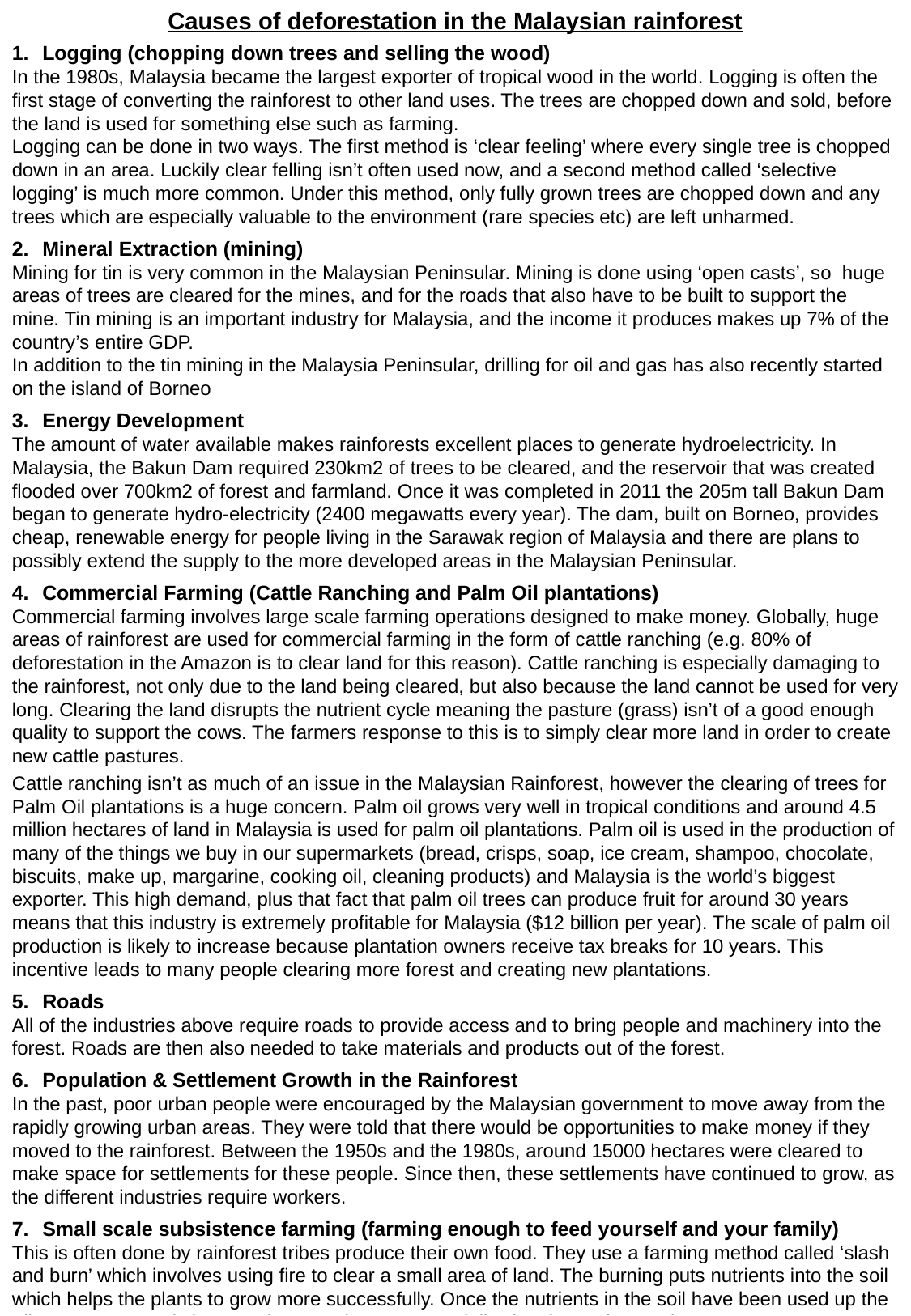

Causes of deforestation in the Malaysian rainforest

Logging (chopping down trees and selling the wood)
In the 1980s, Malaysia became the largest exporter of tropical wood in the world. Logging is often the first stage of converting the rainforest to other land uses. The trees are chopped down and sold, before the land is used for something else such as farming.
Logging can be done in two ways. The first method is ‘clear feeling’ where every single tree is chopped down in an area. Luckily clear felling isn’t often used now, and a second method called ‘selective logging’ is much more common. Under this method, only fully grown trees are chopped down and any trees which are especially valuable to the environment (rare species etc) are left unharmed.

Mineral Extraction (mining)
Mining for tin is very common in the Malaysian Peninsular. Mining is done using ‘open casts’, so  huge areas of trees are cleared for the mines, and for the roads that also have to be built to support the mine. Tin mining is an important industry for Malaysia, and the income it produces makes up 7% of the country’s entire GDP.
In addition to the tin mining in the Malaysia Peninsular, drilling for oil and gas has also recently started on the island of Borneo

Energy Development
The amount of water available makes rainforests excellent places to generate hydroelectricity. In Malaysia, the Bakun Dam required 230km2 of trees to be cleared, and the reservoir that was created flooded over 700km2 of forest and farmland. Once it was completed in 2011 the 205m tall Bakun Dam began to generate hydro-electricity (2400 megawatts every year). The dam, built on Borneo, provides cheap, renewable energy for people living in the Sarawak region of Malaysia and there are plans to possibly extend the supply to the more developed areas in the Malaysian Peninsular.

Commercial Farming (Cattle Ranching and Palm Oil plantations)
Commercial farming involves large scale farming operations designed to make money. Globally, huge areas of rainforest are used for commercial farming in the form of cattle ranching (e.g. 80% of deforestation in the Amazon is to clear land for this reason). Cattle ranching is especially damaging to the rainforest, not only due to the land being cleared, but also because the land cannot be used for very long. Clearing the land disrupts the nutrient cycle meaning the pasture (grass) isn’t of a good enough quality to support the cows. The farmers response to this is to simply clear more land in order to create new cattle pastures.

Cattle ranching isn’t as much of an issue in the Malaysian Rainforest, however the clearing of trees for Palm Oil plantations is a huge concern. Palm oil grows very well in tropical conditions and around 4.5 million hectares of land in Malaysia is used for palm oil plantations. Palm oil is used in the production of many of the things we buy in our supermarkets (bread, crisps, soap, ice cream, shampoo, chocolate, biscuits, make up, margarine, cooking oil, cleaning products) and Malaysia is the world’s biggest exporter. This high demand, plus that fact that palm oil trees can produce fruit for around 30 years means that this industry is extremely profitable for Malaysia ($12 billion per year). The scale of palm oil production is likely to increase because plantation owners receive tax breaks for 10 years. This incentive leads to many people clearing more forest and creating new plantations.

Roads
All of the industries above require roads to provide access and to bring people and machinery into the forest. Roads are then also needed to take materials and products out of the forest.

Population & Settlement Growth in the Rainforest
In the past, poor urban people were encouraged by the Malaysian government to move away from the rapidly growing urban areas. They were told that there would be opportunities to make money if they moved to the rainforest. Between the 1950s and the 1980s, around 15000 hectares were cleared to make space for settlements for these people. Since then, these settlements have continued to grow, as the different industries require workers.

Small scale subsistence farming (farming enough to feed yourself and your family)
This is often done by rainforest tribes produce their own food. They use a farming method called ‘slash and burn’ which involves using fire to clear a small area of land. The burning puts nutrients into the soil which helps the plants to grow more successfully. Once the nutrients in the soil have been used up the tribes move on and clear another area however, crucially, they leave the previous area to regenerate for 15-30 years. This opportunity for the forest to regrow means that very little lasting damage is done to the forest. The movement of the tribes mean this farming is also referred to as ‘shifting cultivation’.